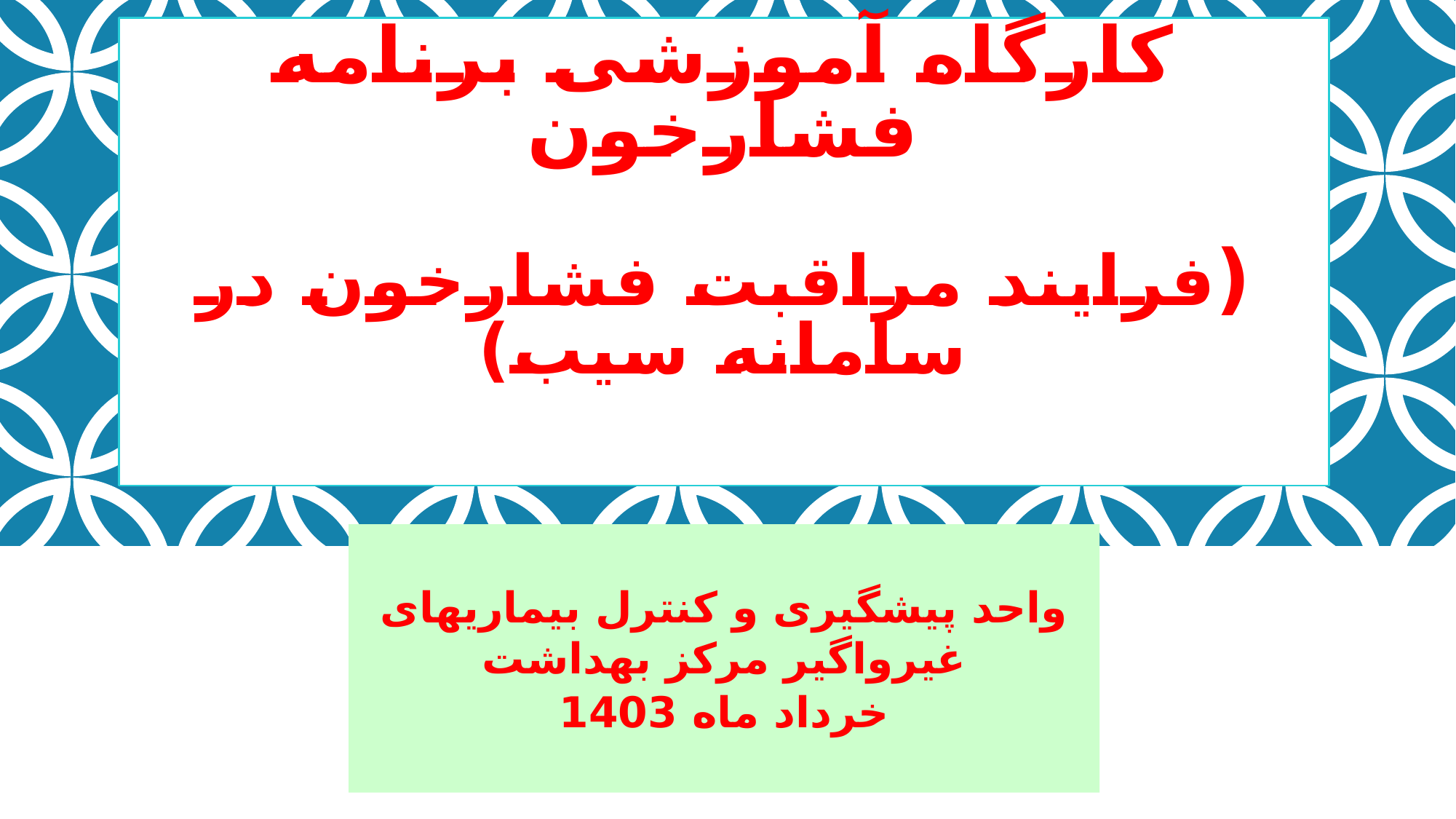

# کارگاه آموزشی برنامه فشارخون (فرایند مراقبت فشارخون در سامانه سیب)
واحد پیشگیری و کنترل بیماریهای غیرواگیر مرکز بهداشت
خرداد ماه 1403